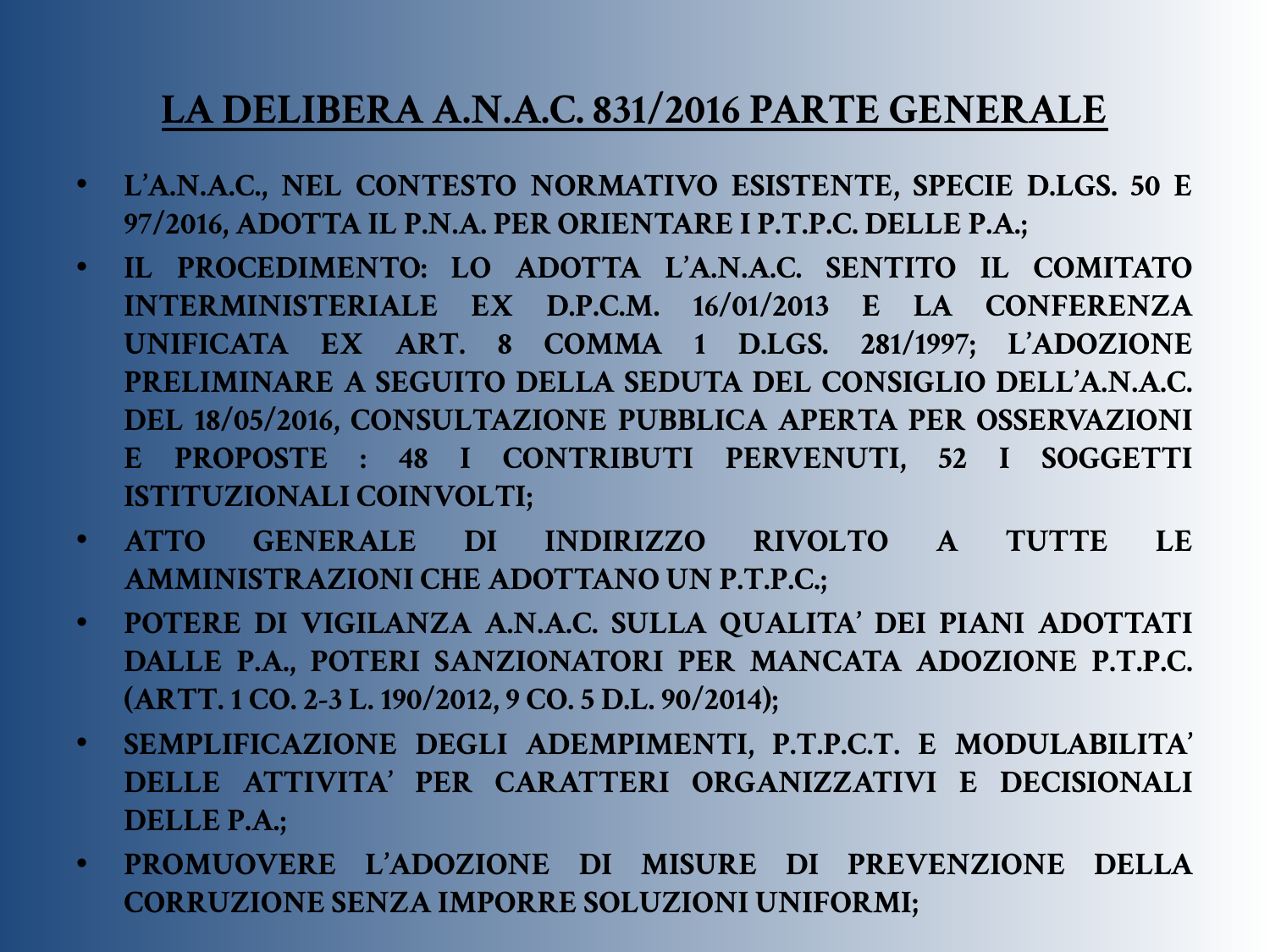

# LA DELIBERA A.N.A.C. 831/2016 PARTE GENERALE
L’A.N.A.C., NEL CONTESTO NORMATIVO ESISTENTE, SPECIE D.LGS. 50 E 97/2016, ADOTTA IL P.N.A. PER ORIENTARE I P.T.P.C. DELLE P.A.;
IL PROCEDIMENTO: LO ADOTTA L’A.N.A.C. SENTITO IL COMITATO INTERMINISTERIALE EX D.P.C.M. 16/01/2013 E LA CONFERENZA UNIFICATA EX ART. 8 COMMA 1 D.LGS. 281/1997; L’ADOZIONE PRELIMINARE A SEGUITO DELLA SEDUTA DEL CONSIGLIO DELL’A.N.A.C. DEL 18/05/2016, CONSULTAZIONE PUBBLICA APERTA PER OSSERVAZIONI E PROPOSTE : 48 I CONTRIBUTI PERVENUTI, 52 I SOGGETTI ISTITUZIONALI COINVOLTI;
ATTO GENERALE DI INDIRIZZO RIVOLTO A TUTTE LE AMMINISTRAZIONI CHE ADOTTANO UN P.T.P.C.;
POTERE DI VIGILANZA A.N.A.C. SULLA QUALITA’ DEI PIANI ADOTTATI DALLE P.A., POTERI SANZIONATORI PER MANCATA ADOZIONE P.T.P.C. (ARTT. 1 CO. 2-3 L. 190/2012, 9 CO. 5 D.L. 90/2014);
SEMPLIFICAZIONE DEGLI ADEMPIMENTI, P.T.P.C.T. E MODULABILITA’ DELLE ATTIVITA’ PER CARATTERI ORGANIZZATIVI E DECISIONALI DELLE P.A.;
PROMUOVERE L’ADOZIONE DI MISURE DI PREVENZIONE DELLA CORRUZIONE SENZA IMPORRE SOLUZIONI UNIFORMI;